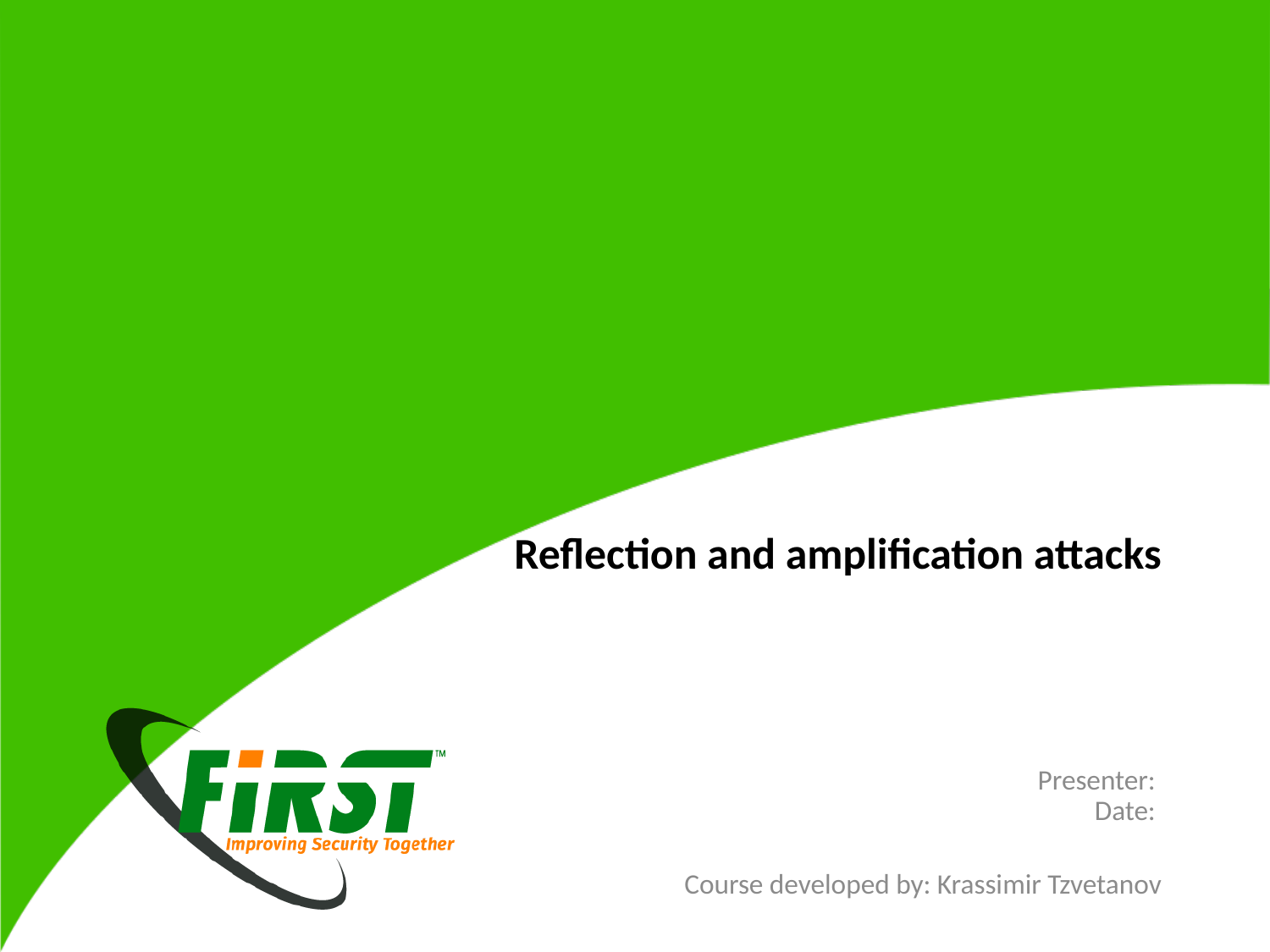

# Reflection and amplification attacks
Presenter:
Date: